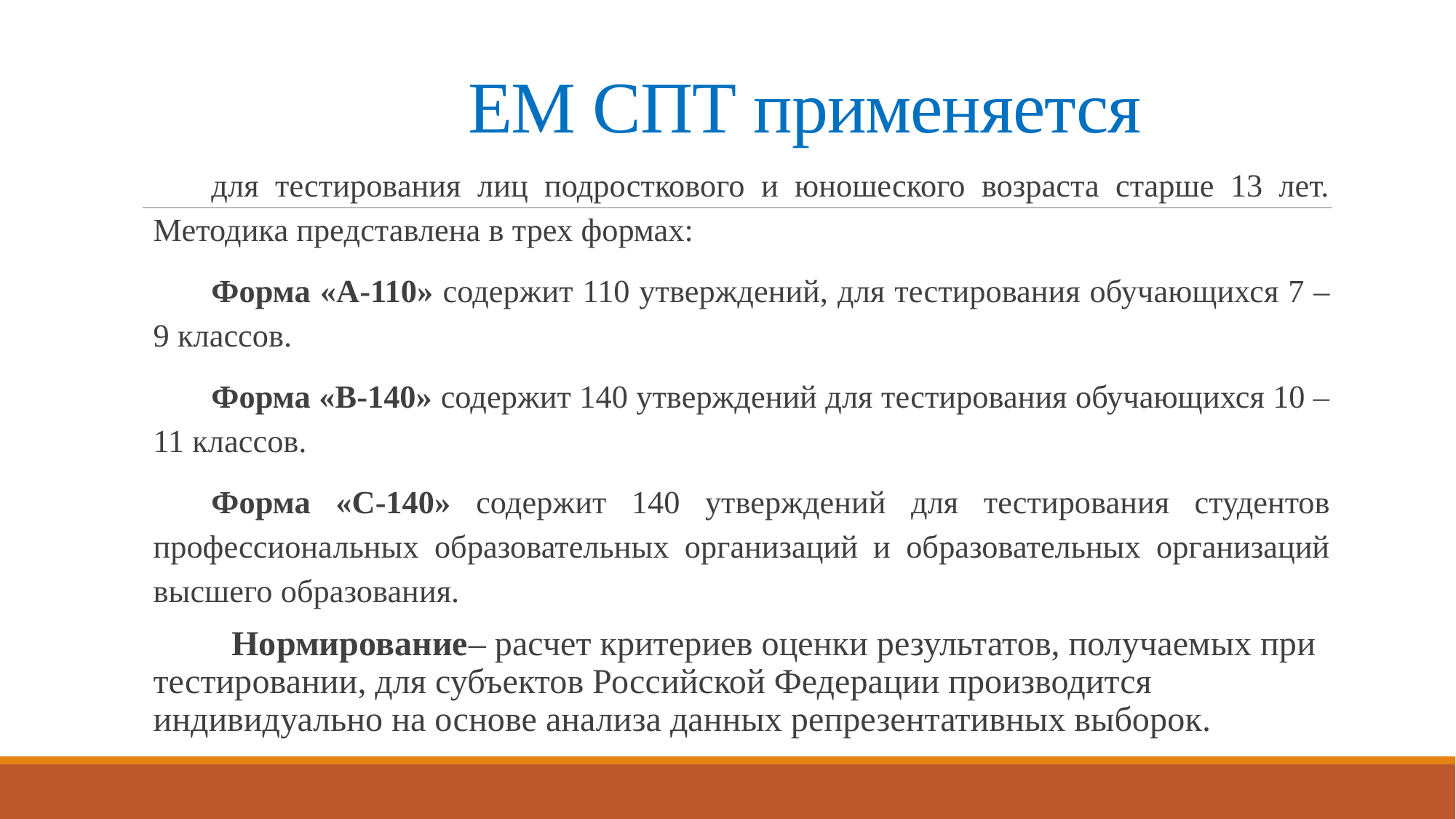

# ЕМ СПТ применяется
для тестирования лиц подросткового и юношеского возраста старше 13 лет. Методика представлена в трех формах:
Форма «А-110» содержит 110 утверждений, для тестирования обучающихся 7 – 9 классов.
Форма «В-140» содержит 140 утверждений для тестирования обучающихся 10 – 11 классов.
Форма «С-140» содержит 140 утверждений для тестирования студентов профессиональных образовательных организаций и образовательных организаций высшего образования.
         Нормирование– расчет критериев оценки результатов, получаемых при тестировании, для субъектов Российской Федерации производится индивидуально на основе анализа данных репрезентативных выборок.